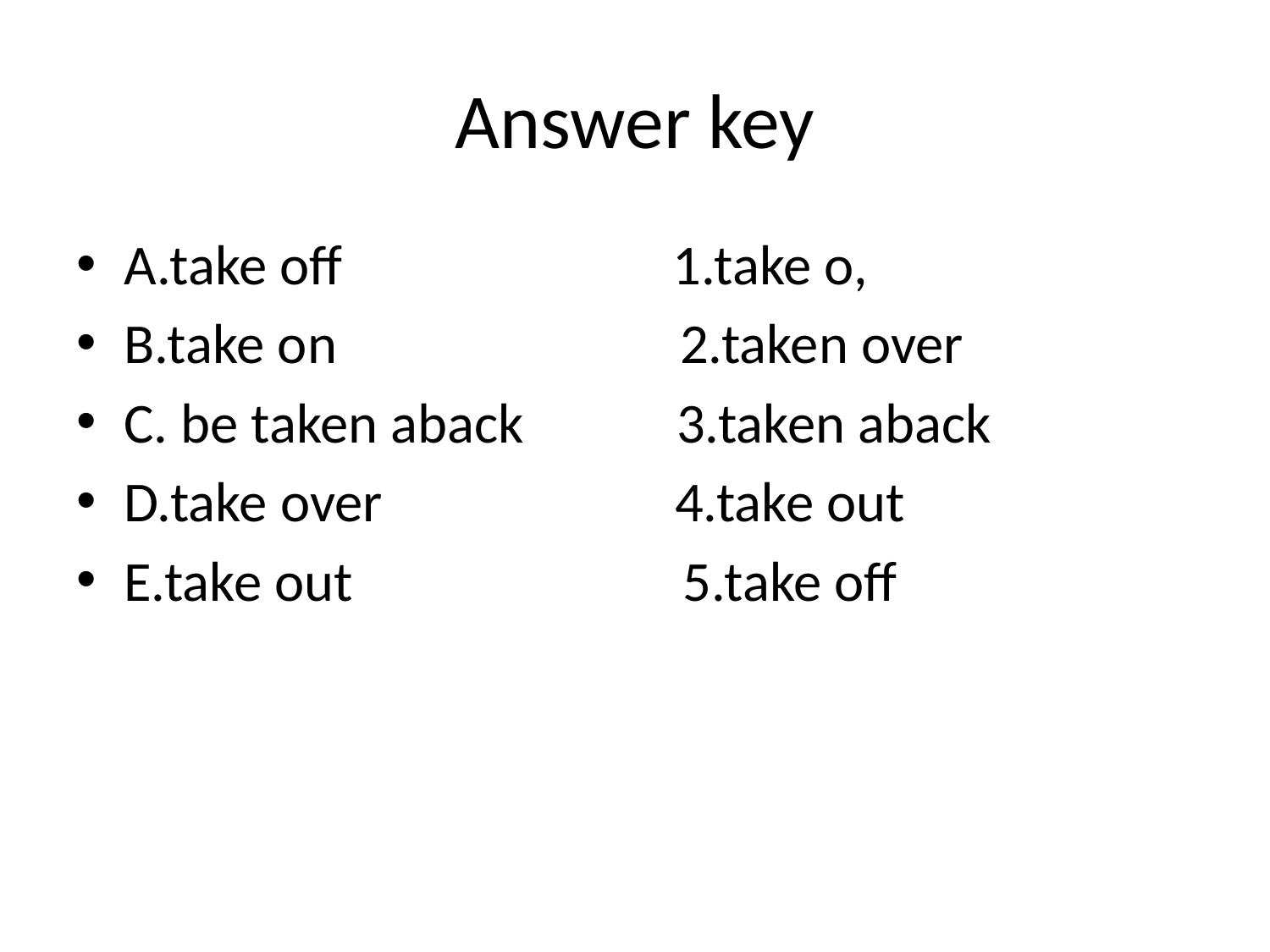

# Answer key
A.take off                          1.take o,
B.take on                           2.taken over
C. be taken aback            3.taken aback
D.take over                       4.take out
E.take out                          5.take off